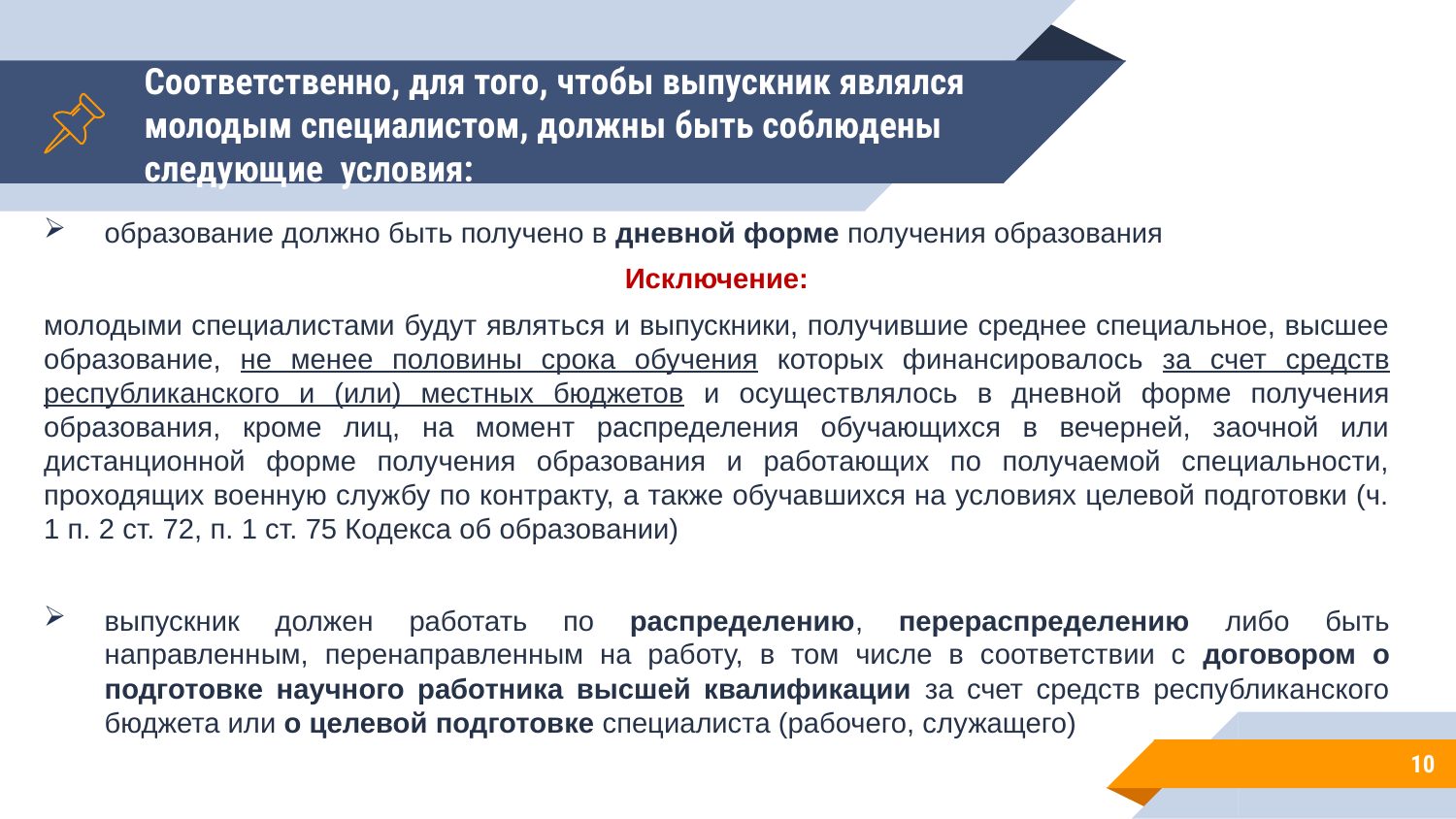

# Соответственно, для того, чтобы выпускник являлся молодым специалистом, должны быть соблюдены следующие  условия:

образование должно быть получено в дневной форме получения образования
Исключение:
молодыми специалистами будут являться и выпускники, получившие среднее специальное, высшее образование, не менее половины срока обучения которых финансировалось за счет средств республиканского и (или) местных бюджетов и осуществлялось в дневной форме получения образования, кроме лиц, на момент распределения обучающихся в вечерней, заочной или дистанционной форме получения образования и работающих по получаемой специальности, проходящих военную службу по контракту, а также обучавшихся на условиях целевой подготовки (ч. 1 п. 2 ст. 72, п. 1 ст. 75 Кодекса об образовании)

выпускник должен работать по распределению, перераспределению либо быть направленным, перенаправленным на работу, в том числе в соответствии с договором о подготовке научного работника высшей квалификации за счет средств республиканского бюджета или о целевой подготовке специалиста (рабочего, служащего)
10